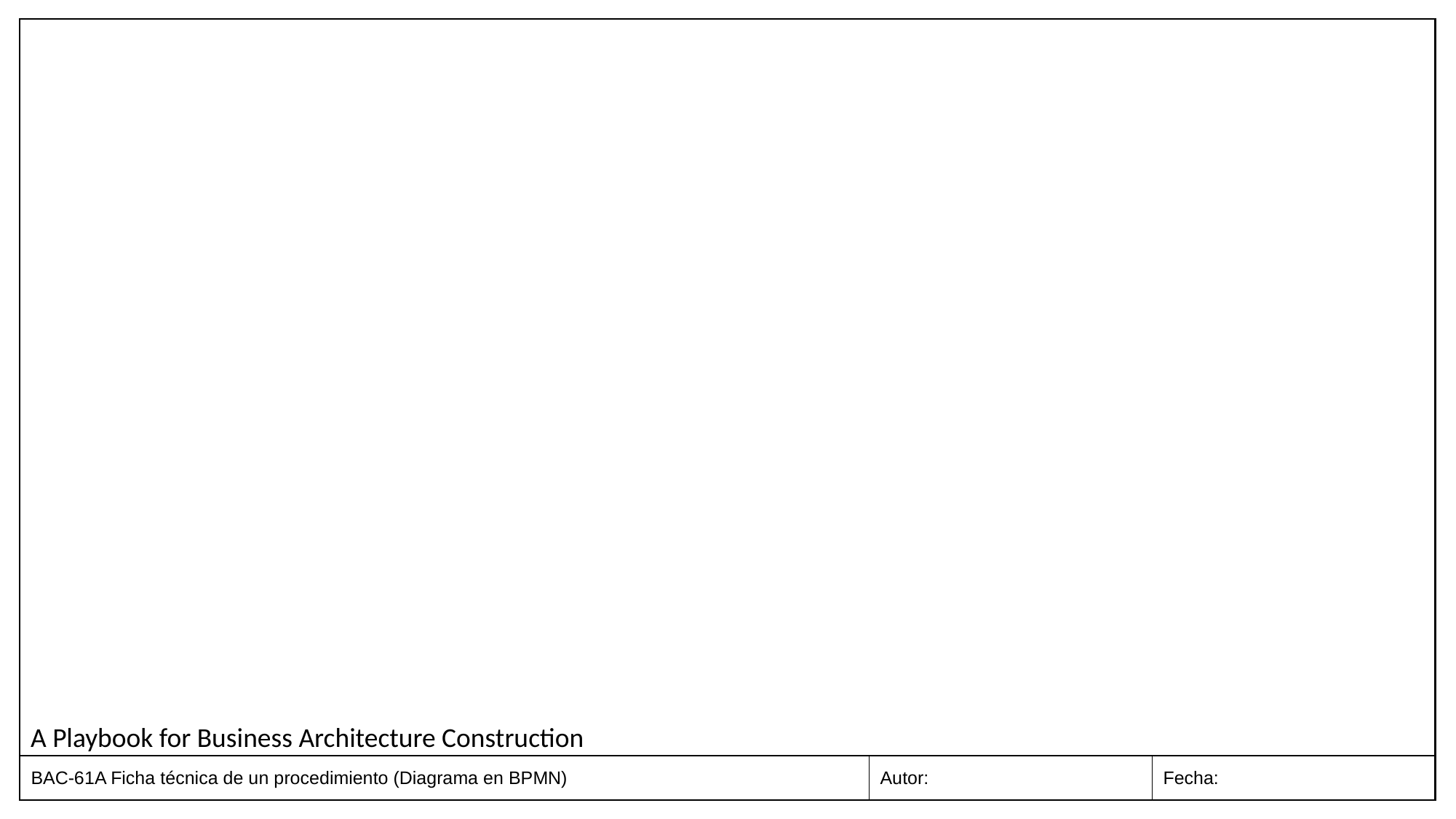

A Playbook for Business Architecture Construction
| BAC-61A Ficha técnica de un procedimiento (Diagrama en BPMN) | Autor: | Fecha: |
| --- | --- | --- |